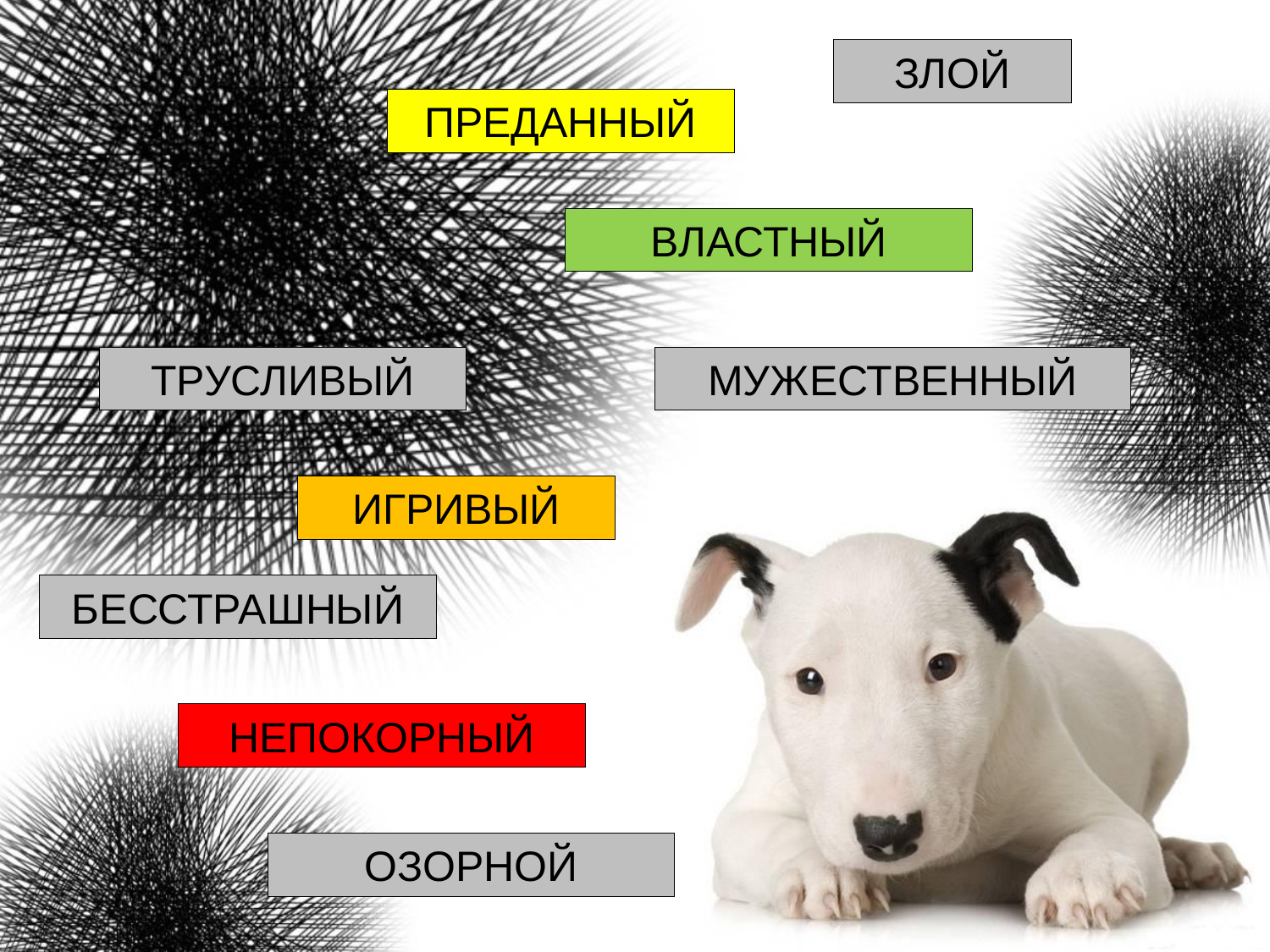

ЗЛОЙ
ПРЕДАННЫЙ
ВЛАСТНЫЙ
ТРУСЛИВЫЙ
МУЖЕСТВЕННЫЙ
ИГРИВЫЙ
БЕССТРАШНЫЙ
НЕПОКОРНЫЙ
ОЗОРНОЙ